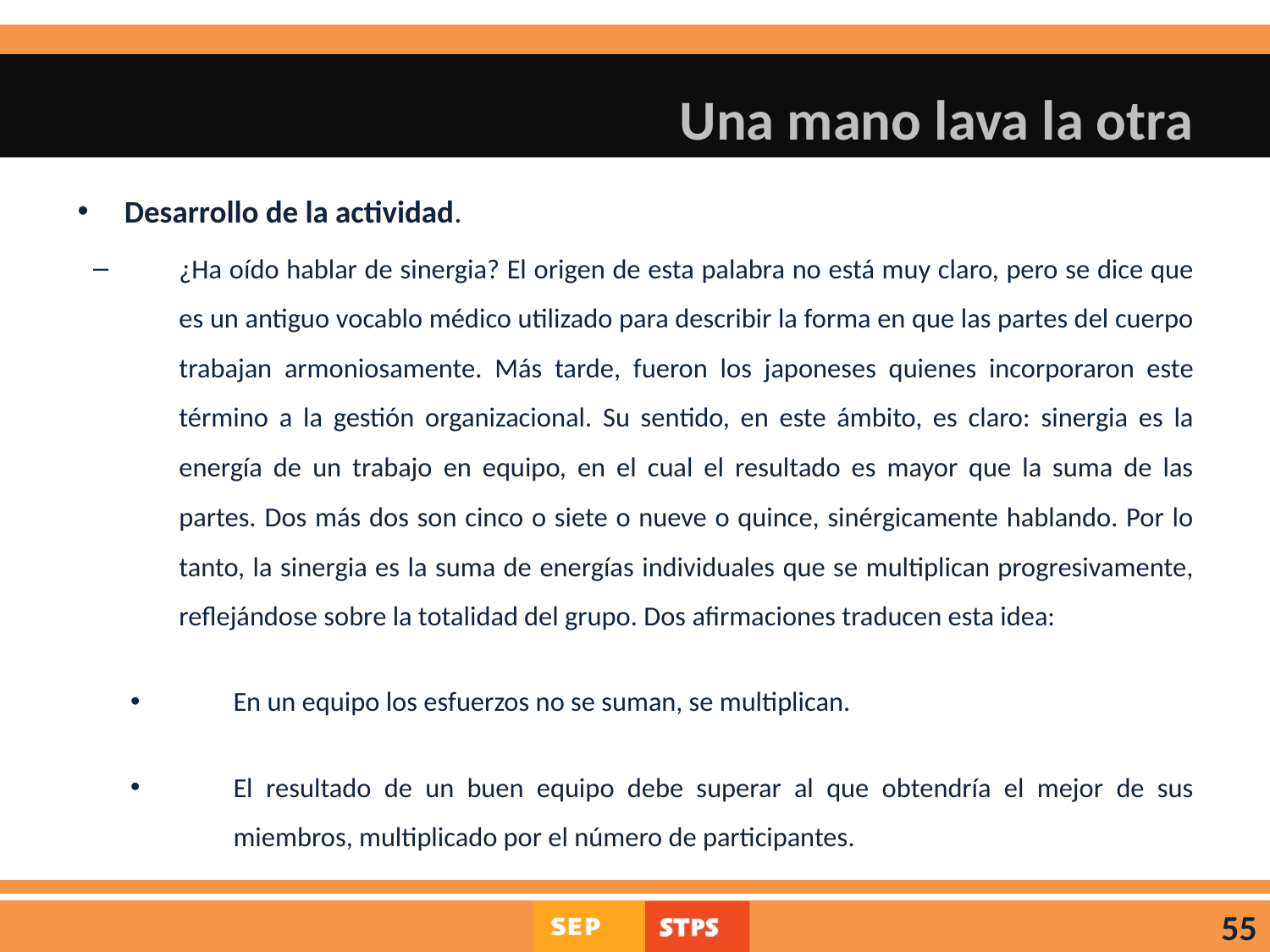

# Una mano lava la otra
Desarrollo de la actividad.
¿Ha oído hablar de sinergia? El origen de esta palabra no está muy claro, pero se dice que es un antiguo vocablo médico utilizado para describir la forma en que las partes del cuerpo trabajan armoniosamente. Más tarde, fueron los japoneses quienes incorporaron este término a la gestión organizacional. Su sentido, en este ámbito, es claro: sinergia es la energía de un trabajo en equipo, en el cual el resultado es mayor que la suma de las partes. Dos más dos son cinco o siete o nueve o quince, sinérgicamente hablando. Por lo tanto, la sinergia es la suma de energías individuales que se multiplican progresivamente, reflejándose sobre la totalidad del grupo. Dos afirmaciones traducen esta idea:

En un equipo los esfuerzos no se suman, se multiplican.

El resultado de un buen equipo debe superar al que obtendría el mejor de sus miembros, multiplicado por el número de participantes.

55